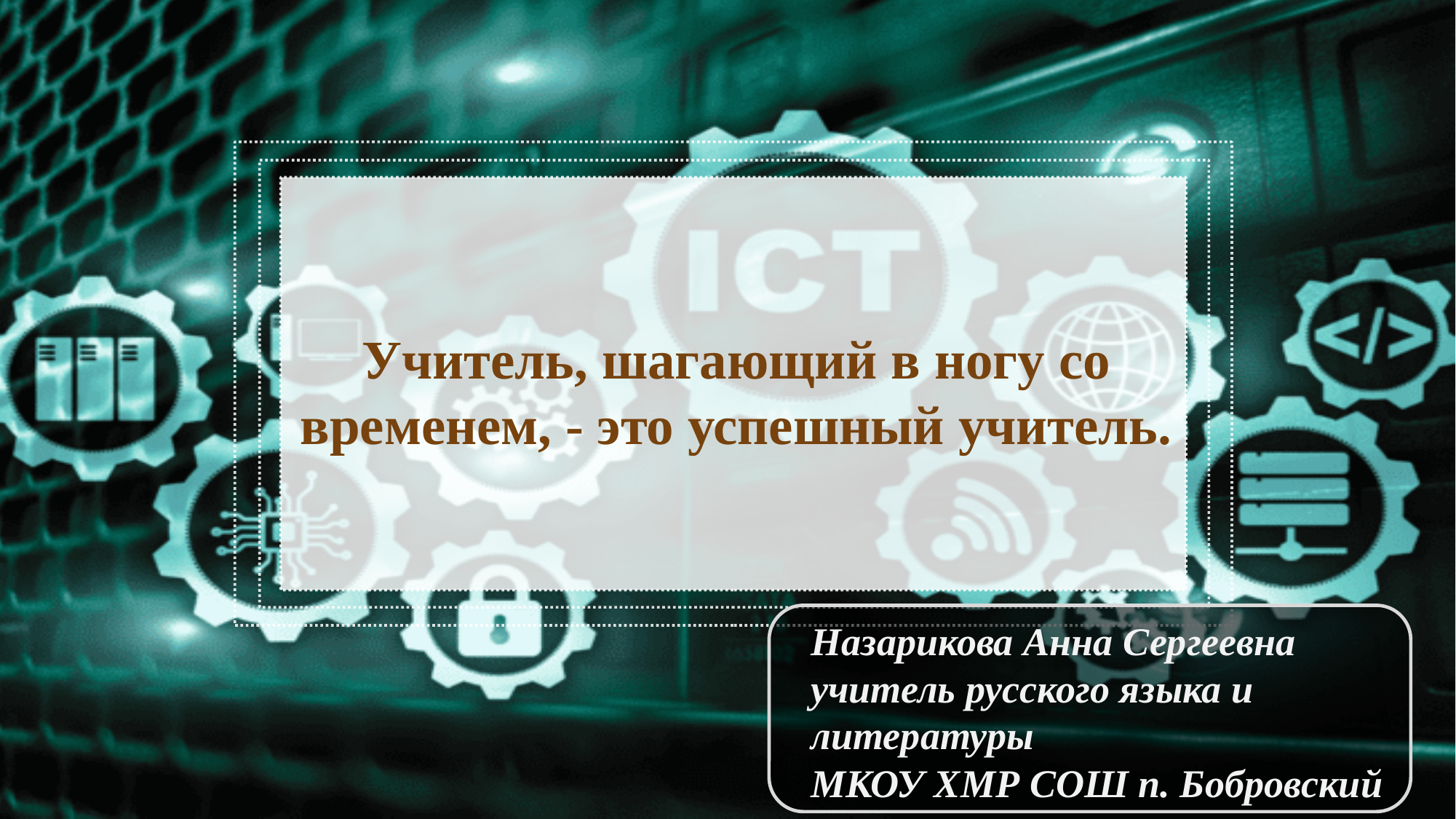

# Учитель, шагающий в ногу со временем, - это успешный учитель.

Назарикова Анна Сергеевна
учитель русского языка и литературы
МКОУ ХМР СОШ п. Бобровский